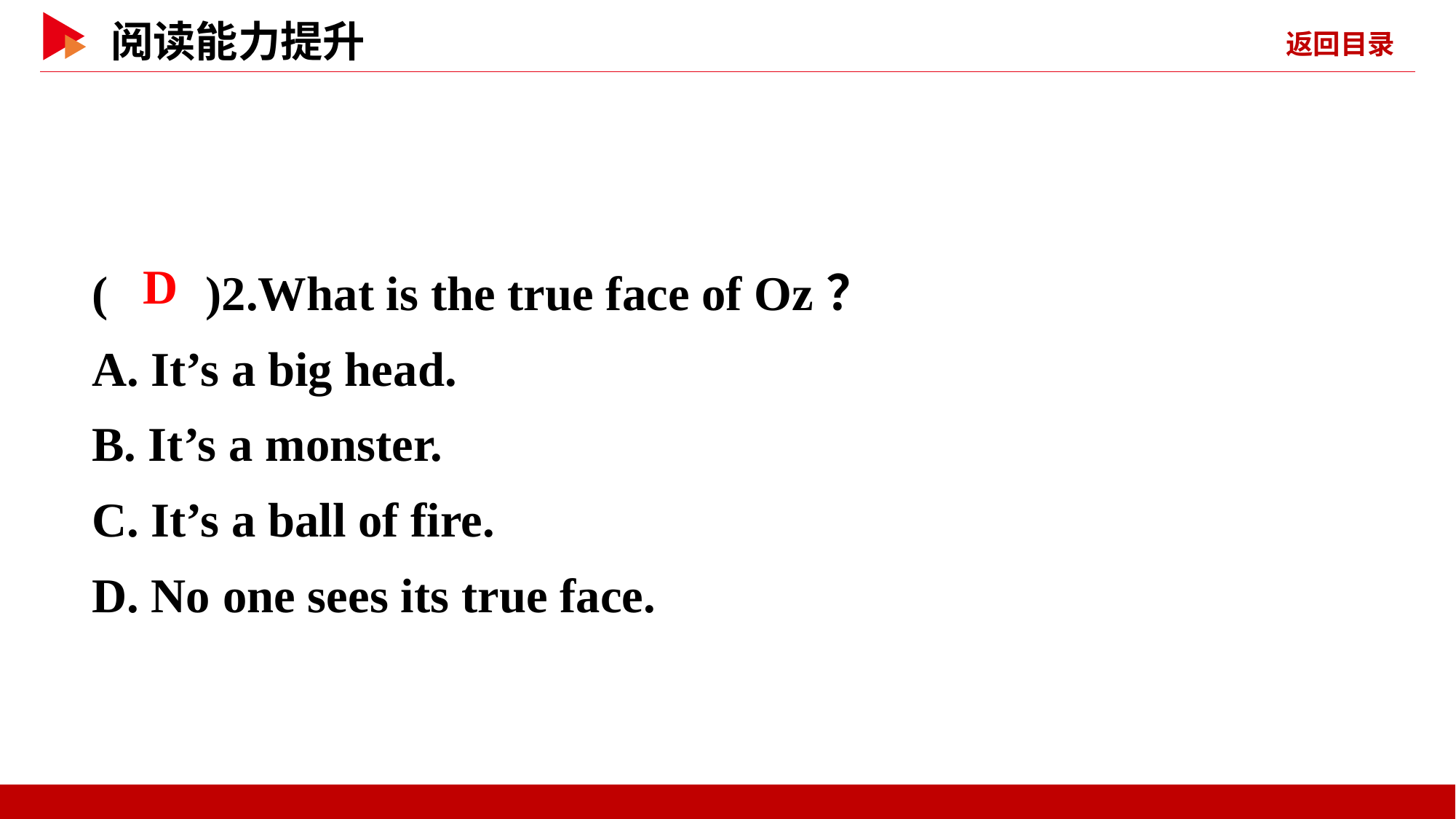

(        )2.What is the true face of Oz？
A. It’s a big head.
B. It’s a monster.
C. It’s a ball of fire.
D. No one sees its true face.
   D